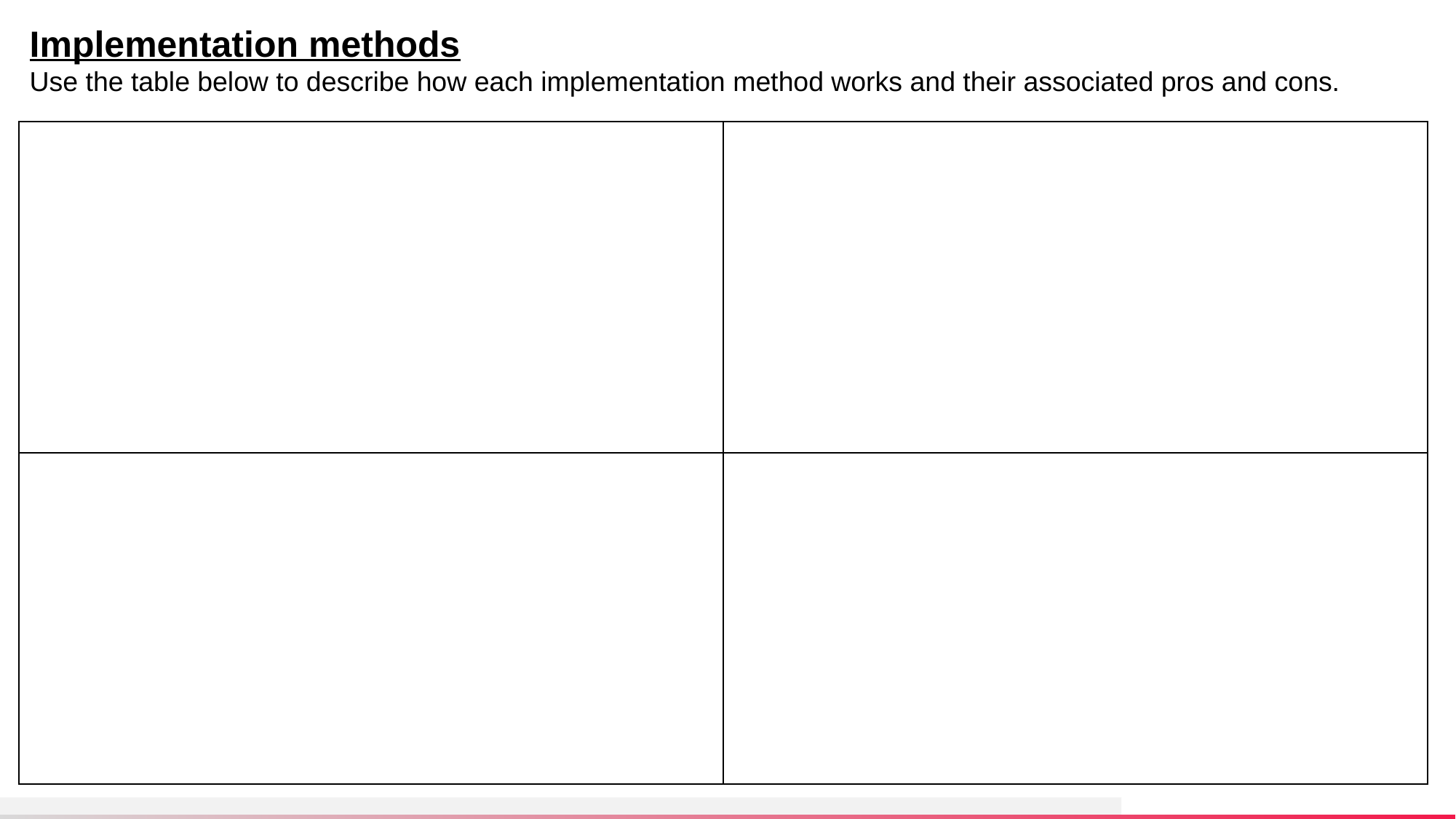

Implementation methods
Use the table below to describe how each implementation method works and their associated pros and cons.
|  |  |
| --- | --- |
|  |  |